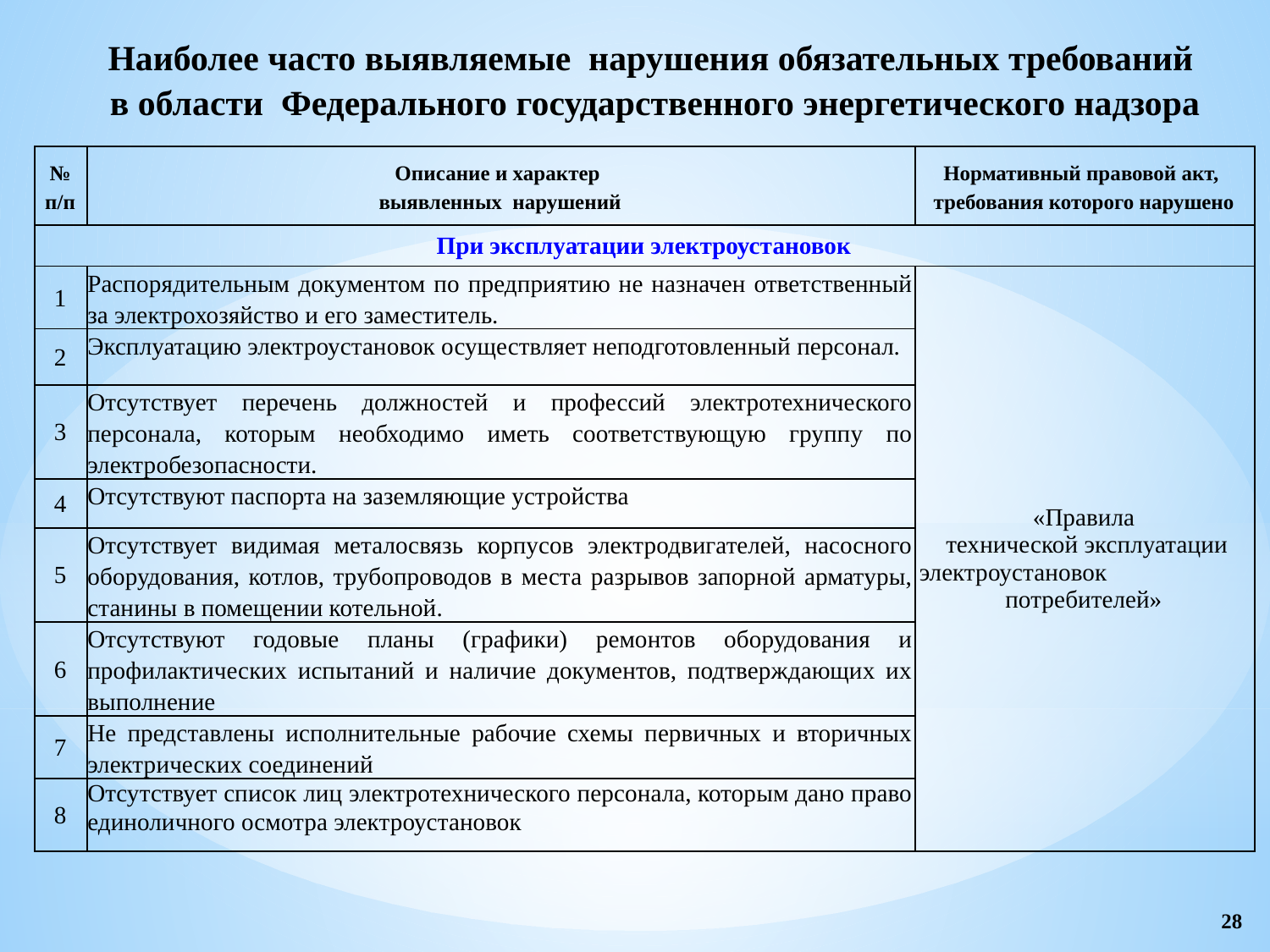

Наиболее часто выявляемые  нарушения обязательных требований
в области  Федерального государственного энергетического надзора
| № п/п | Описание и характер выявленных нарушений | Нормативный правовой акт, требования которого нарушено |
| --- | --- | --- |
| При эксплуатации электроустановок |  |  |
| 1 | Распорядительным документом по предприятию не назначен ответственный за электрохозяйство и его заместитель. | «Правила технической эксплуатации электроустановок потребителей» |
| 2 | Эксплуатацию электроустановок осуществляет неподготовленный персонал. |  |
| 3 | Отсутствует перечень должностей и профессий электротехнического персонала, которым необходимо иметь соответствующую группу по электробезопасности. |  |
| 4 | Отсутствуют паспорта на заземляющие устройства |  |
| 5 | Отсутствует видимая металосвязь корпусов электродвигателей, насосного оборудования, котлов, трубопроводов в места разрывов запорной арматуры, станины в помещении котельной. |  |
| 6 | Отсутствуют годовые планы (графики) ремонтов оборудования и профилактических испытаний и наличие документов, подтверждающих их выполнение |  |
| 7 | Не представлены исполнительные рабочие схемы первичных и вторичных электрических соединений |  |
| 8 | Отсутствует список лиц электротехнического персонала, которым дано право единоличного осмотра электроустановок |  |
28